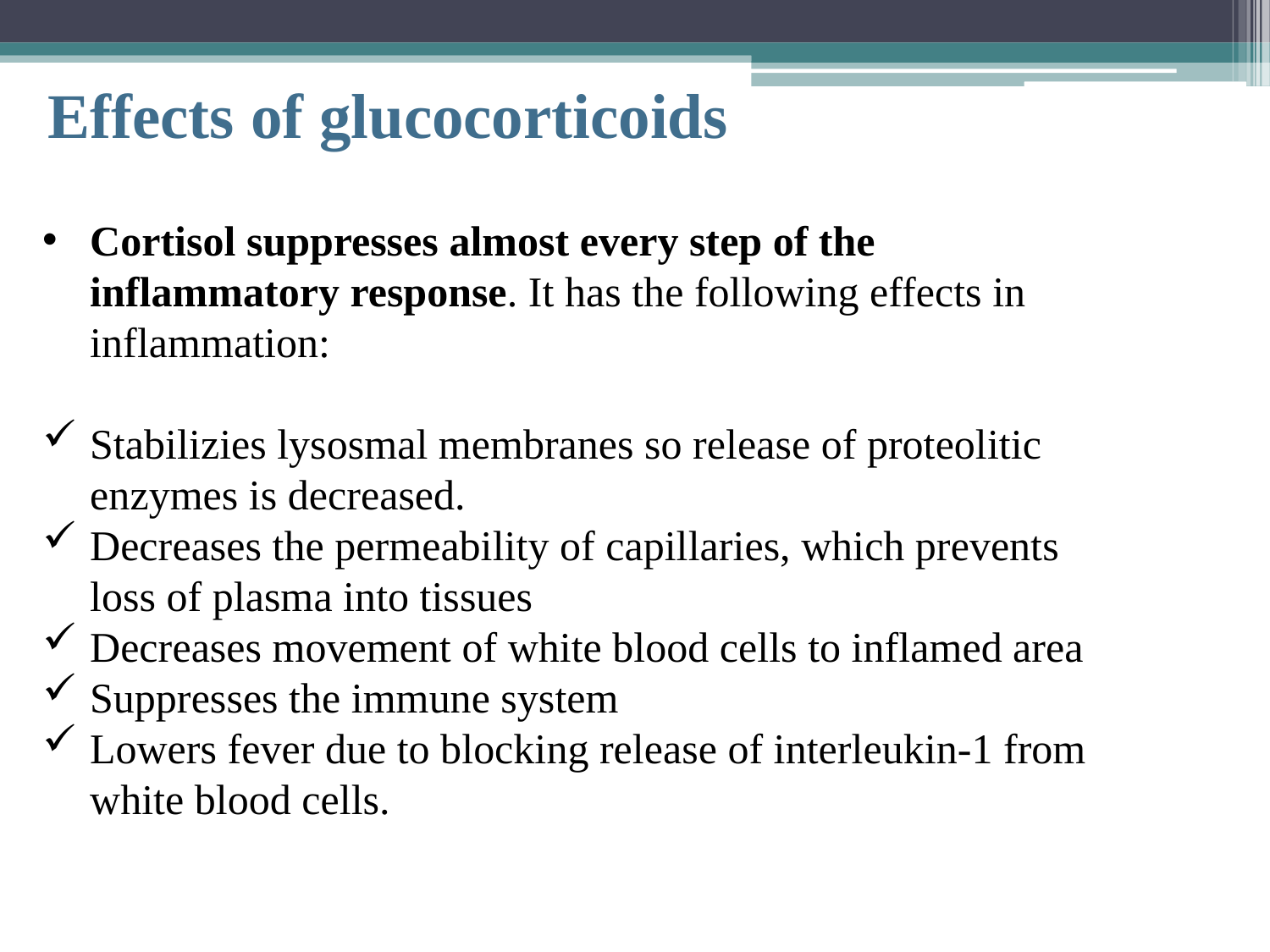

# Effects of glucocorticoids
Cortisol suppresses almost every step of the inflammatory response. It has the following effects in inflammation:

Stabilizies lysosmal membranes so release of proteolitic enzymes is decreased.
Decreases the permeability of capillaries, which prevents loss of plasma into tissues
Decreases movement of white blood cells to inflamed area
Suppresses the immune system
Lowers fever due to blocking release of interleukin-1 from white blood cells.